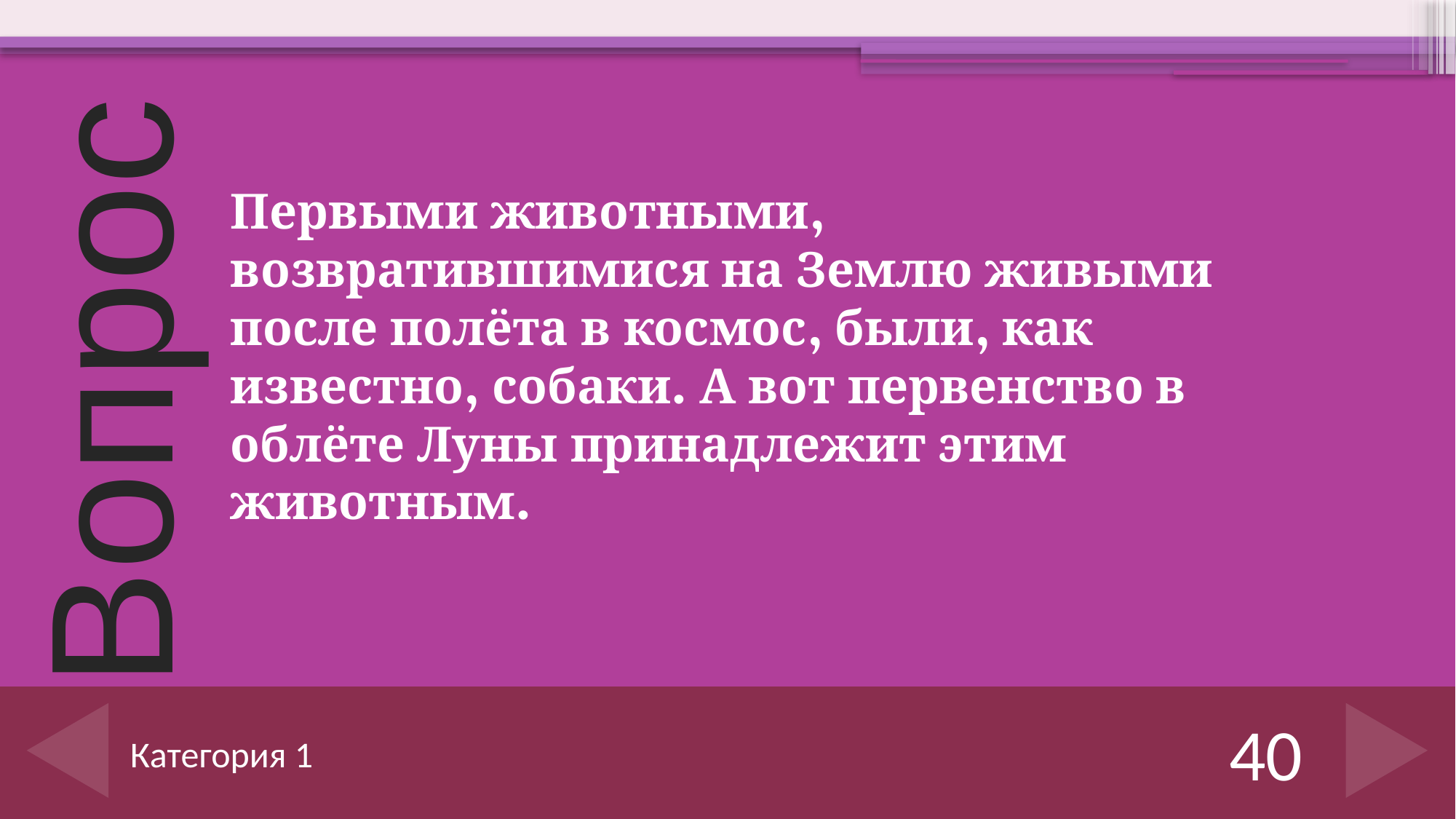

Первыми животными, возвратившимися на Землю живыми после полёта в космос, были, как известно, собаки. А вот первенство в облёте Луны принадлежит этим животным.
40
# Категория 1